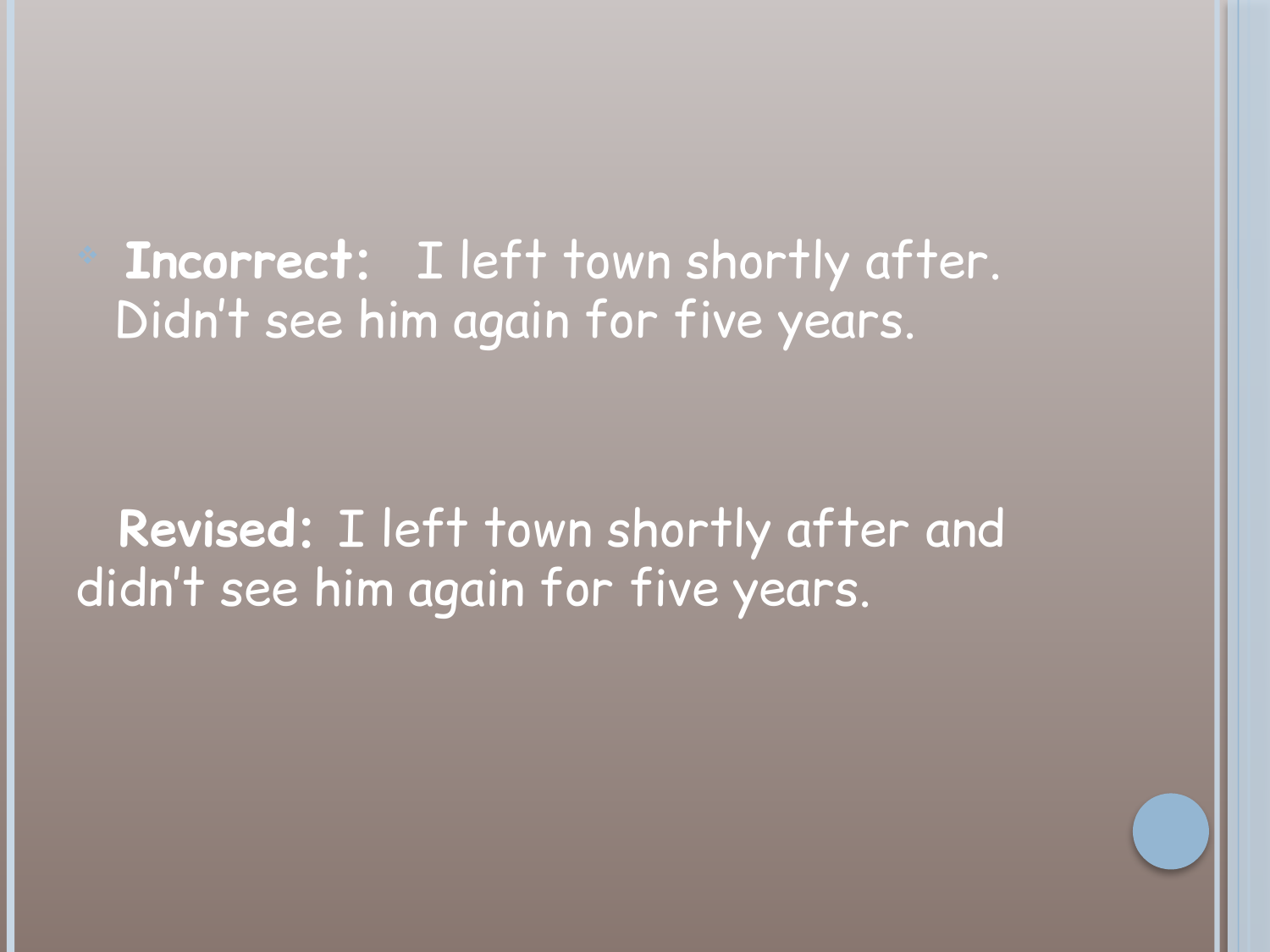

#
 Incorrect:  I left town shortly after.  Didn’t see him again for five years.

  Revised: I left town shortly after and didn’t see him again for five years.